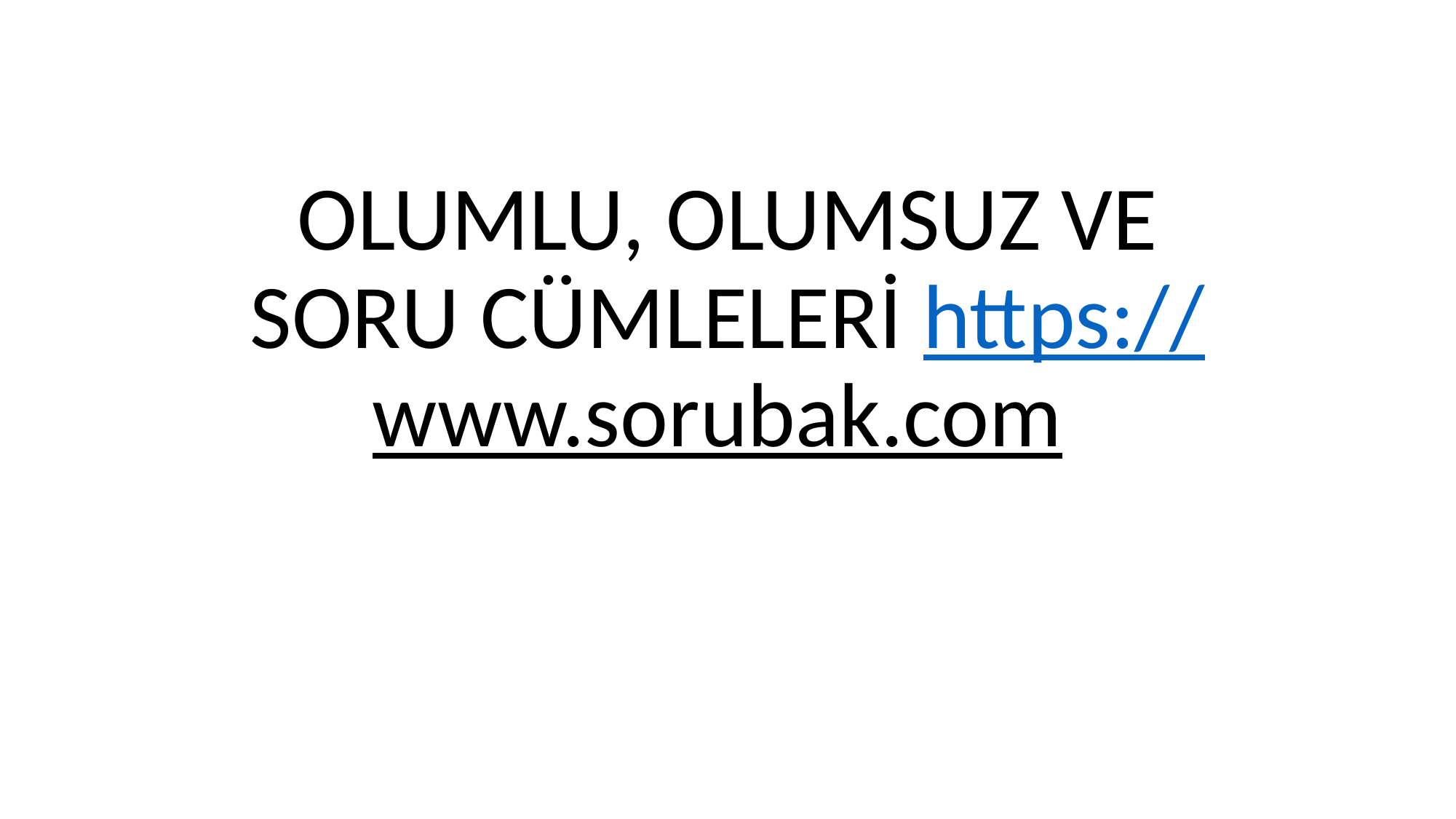

# OLUMLU, OLUMSUZ VE SORU CÜMLELERİ https://www.sorubak.com